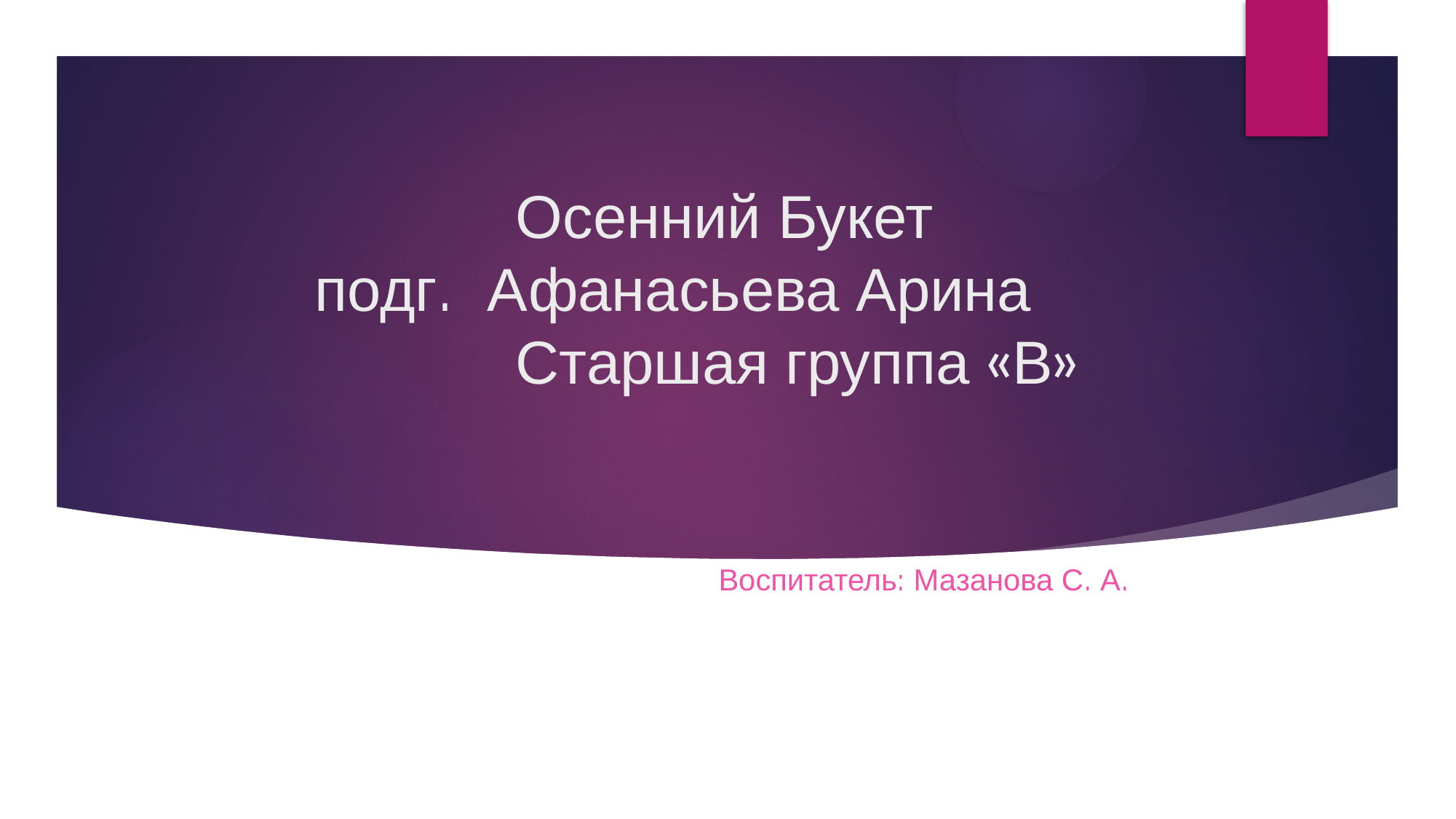

# Осенний Букет подг.  Афанасьева Арина                               Старшая группа «В»
Воспитатель: Мазанова С. А.